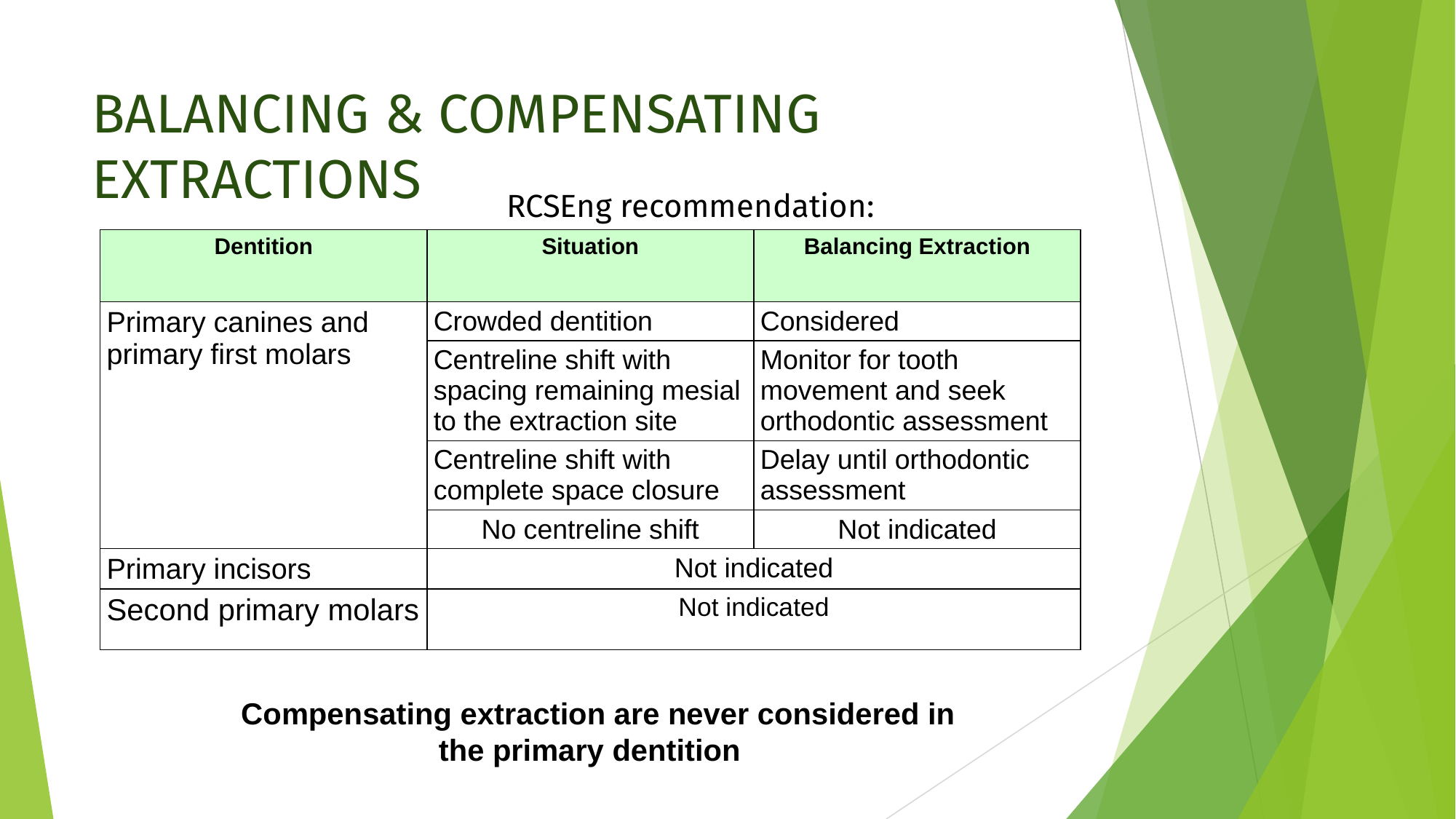

# BALANCING & COMPENSATING EXTRACTIONS
RCSEng recommendation:
| Dentition | Situation | Balancing Extraction |
| --- | --- | --- |
| Primary canines and primary first molars | Crowded dentition | Considered |
|  | Centreline shift with spacing remaining mesial to the extraction site | Monitor for tooth movement and seek orthodontic assessment |
|  | Centreline shift with complete space closure | Delay until orthodontic assessment |
|  | No centreline shift | Not indicated |
| Primary incisors | Not indicated |  |
| Second primary molars | Not indicated |  |

 Compensating extraction are never considered in the primary dentition